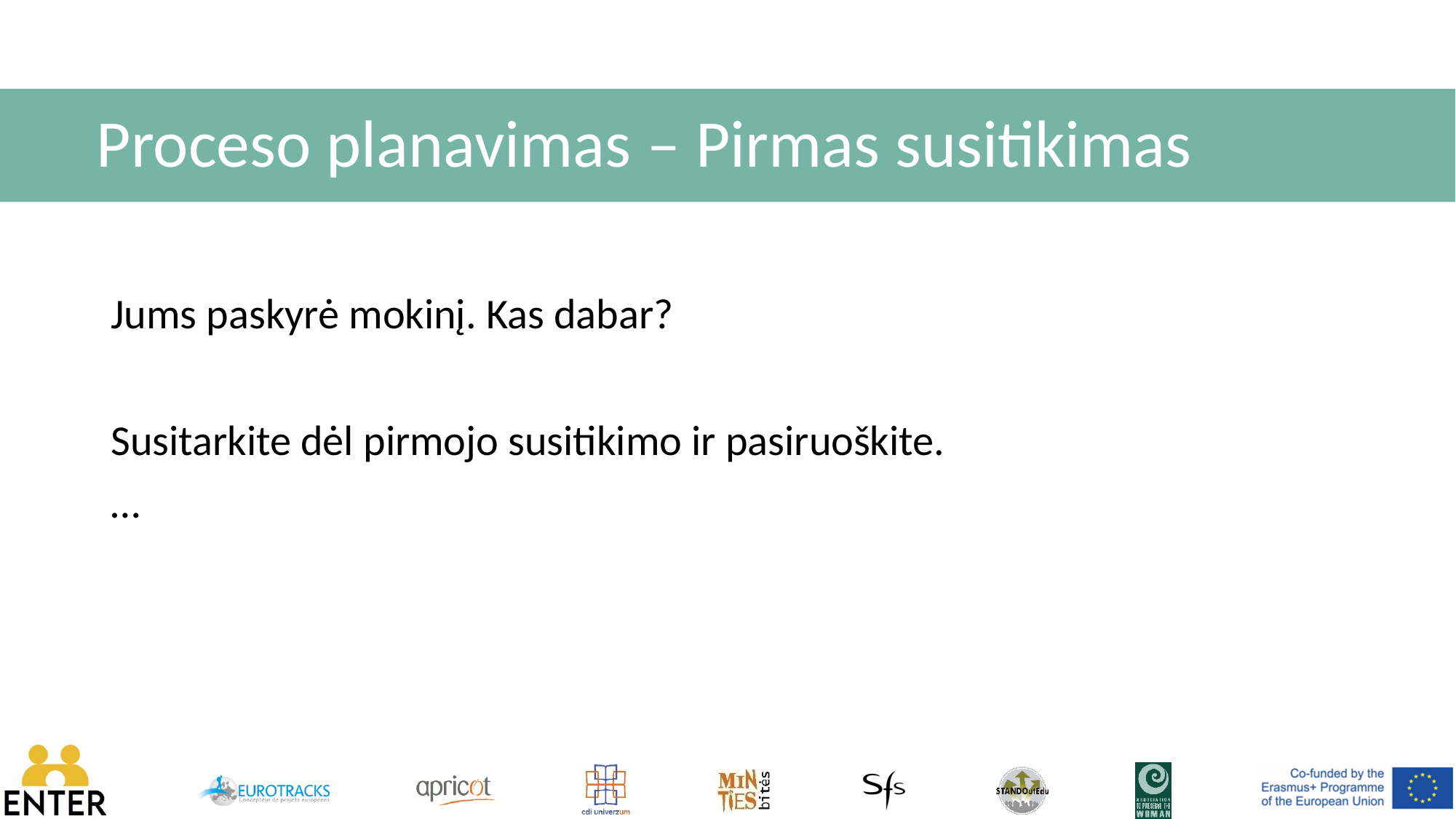

# Proceso planavimas – Pirmas susitikimas

Jums paskyrė mokinį. Kas dabar?

Susitarkite dėl pirmojo susitikimo ir pasiruoškite.
…